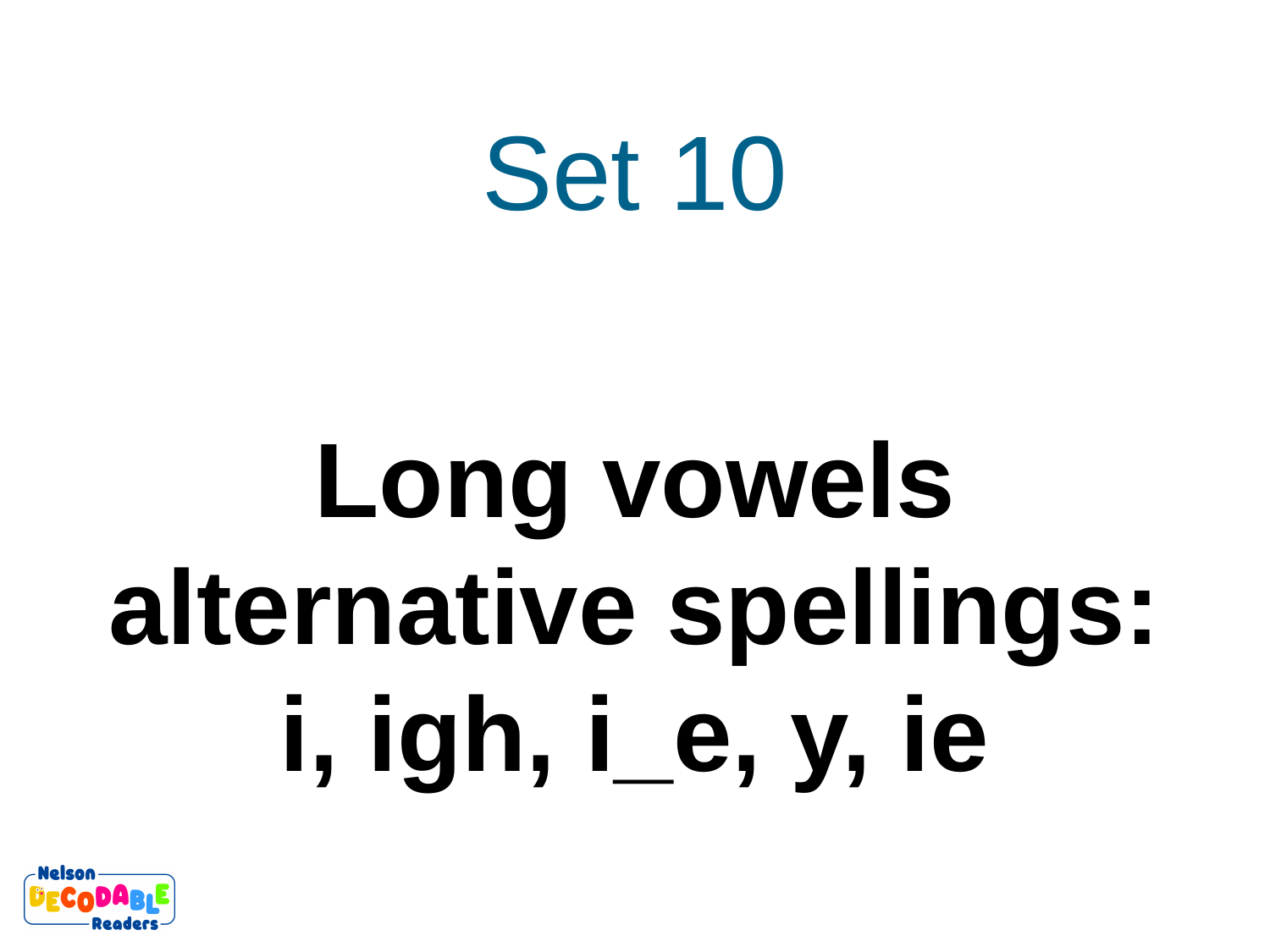

Set 10
Long vowels alternative spellings:
i, igh, i_e, y, ie